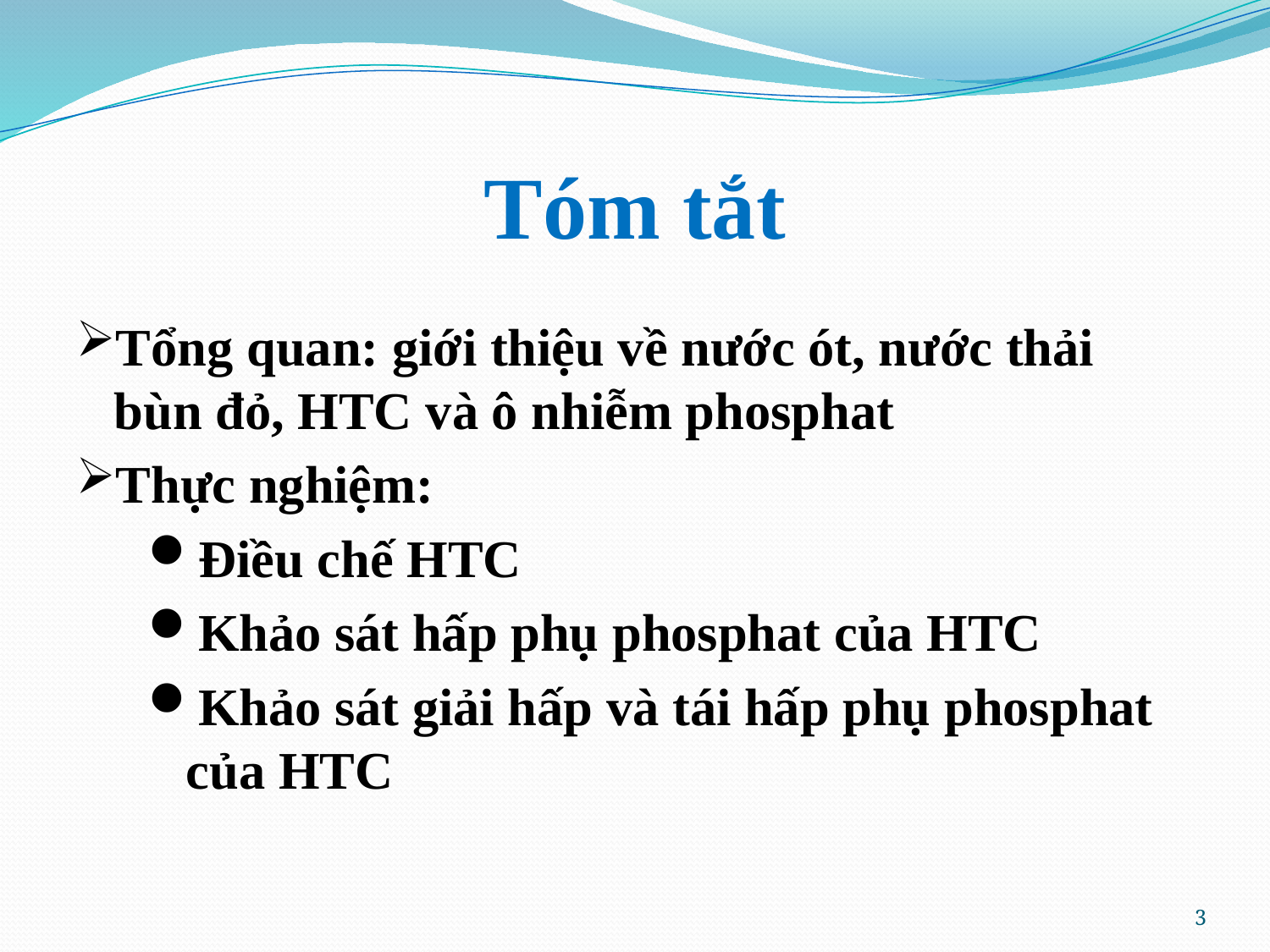

# Tóm tắt
Tổng quan: giới thiệu về nước ót, nước thải bùn đỏ, HTC và ô nhiễm phosphat
Thực nghiệm:
Điều chế HTC
Khảo sát hấp phụ phosphat của HTC
Khảo sát giải hấp và tái hấp phụ phosphat của HTC
3